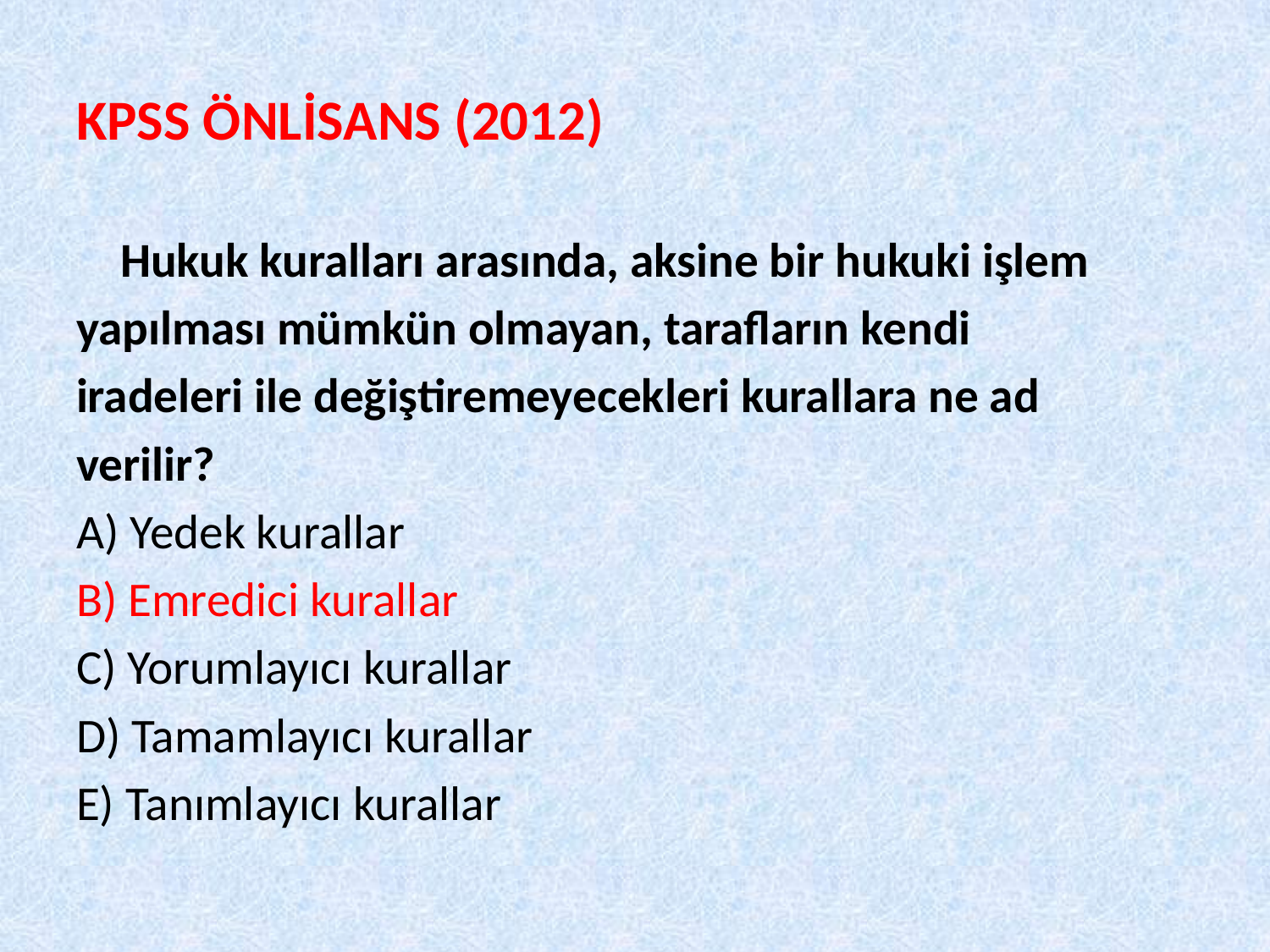

# KPSS ÖNLİSANS (2012)
	Hukuk kuralları arasında, aksine bir hukuki işlem
yapılması mümkün olmayan, tarafların kendi
iradeleri ile değiştiremeyecekleri kurallara ne ad
verilir?
A) Yedek kurallar
B) Emredici kurallar
C) Yorumlayıcı kurallar
D) Tamamlayıcı kurallar
E) Tanımlayıcı kurallar